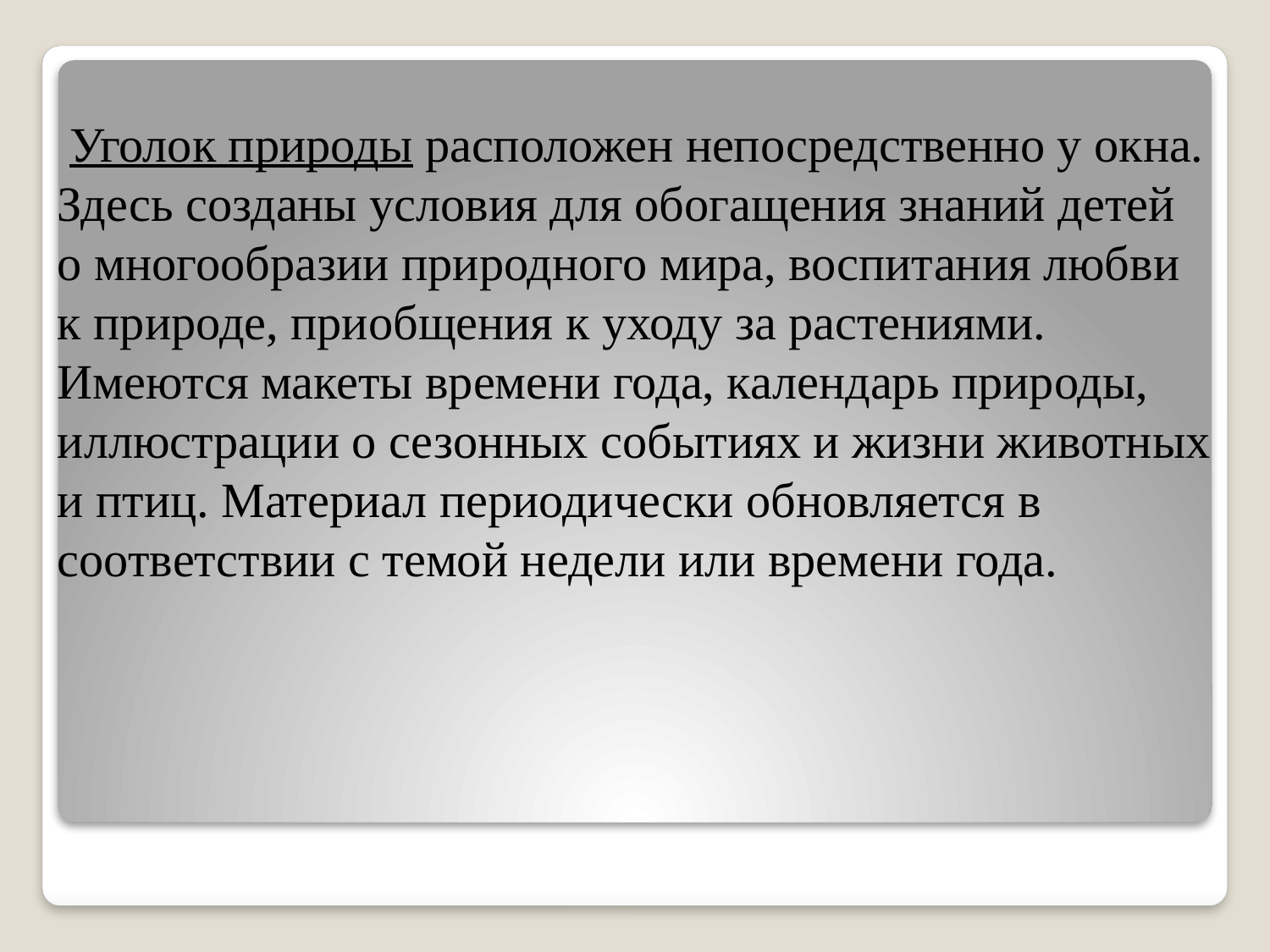

Уголок природы расположен непосредственно у окна. Здесь созданы условия для обогащения знаний детей о многообразии природного мира, воспитания любви к природе, приобщения к уходу за растениями. Имеются макеты времени года, календарь природы, иллюстрации о сезонных событиях и жизни животных и птиц. Материал периодически обновляется в соответствии с темой недели или времени года.